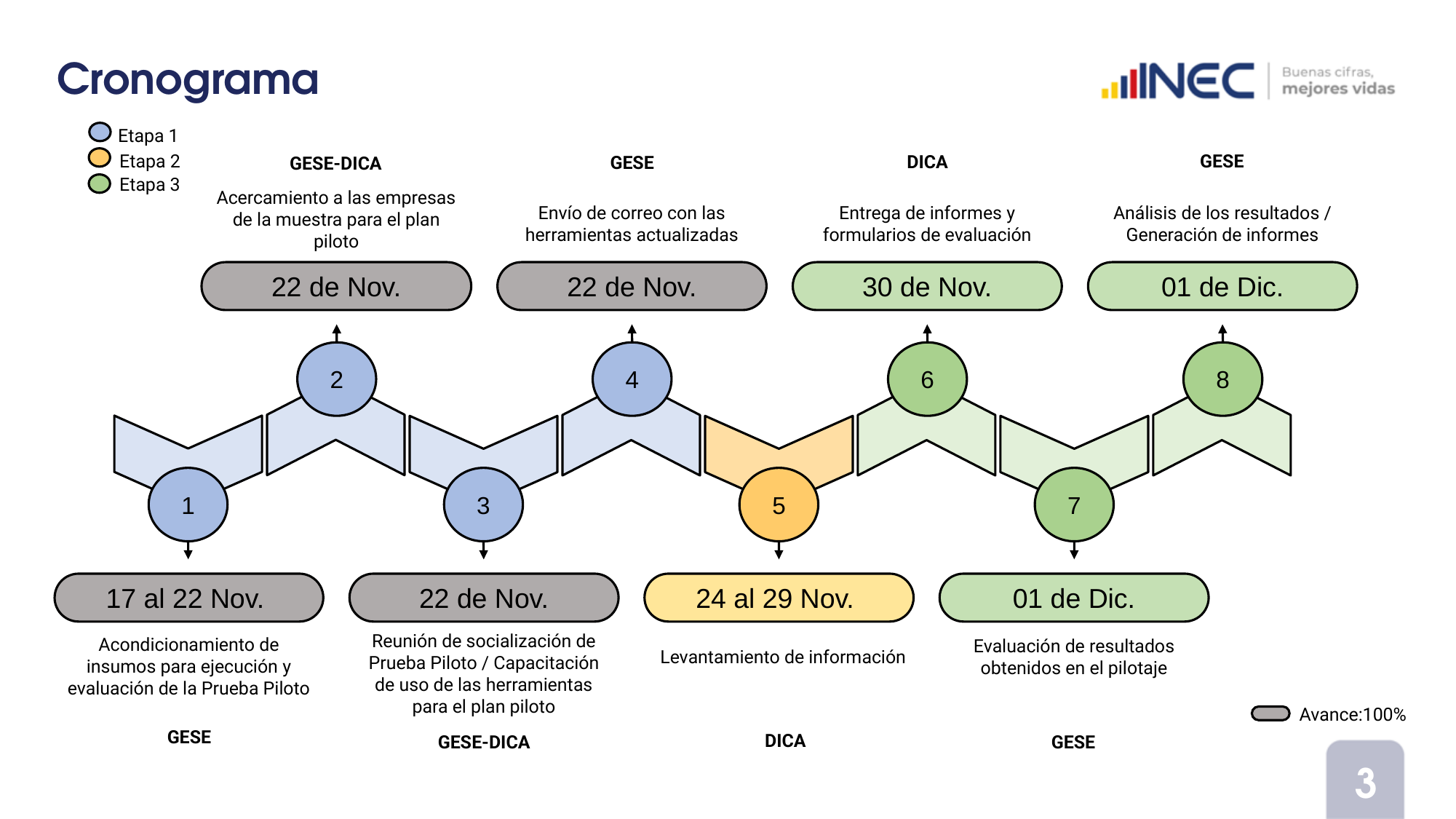

# Cronograma
Etapa 1

Etapa 2

Etapa 3

Acercamiento a las empresas de la muestra para el plan piloto
22 de Nov.
Envío de correo con las herramientas actualizadas
22 de Nov.
Entrega de informes y formularios de evaluación
30 de Nov.
Análisis de los resultados / Generación de informes
01 de Dic.
2

4

6

8

1

3

5

7
17 al 22 Nov.
Acondicionamiento de insumos para ejecución y evaluación de la Prueba Piloto
22 de Nov.
Reunión de socialización de Prueba Piloto / Capacitación de uso de las herramientas para el plan piloto
24 al 29 Nov.
Levantamiento de información
01 de Dic.
Evaluación de resultados obtenidos en el pilotaje
Avance:100%

GESE
DICA
GESE
GESE-DICA
GESE
DICA
GESE
GESE-DICA
3